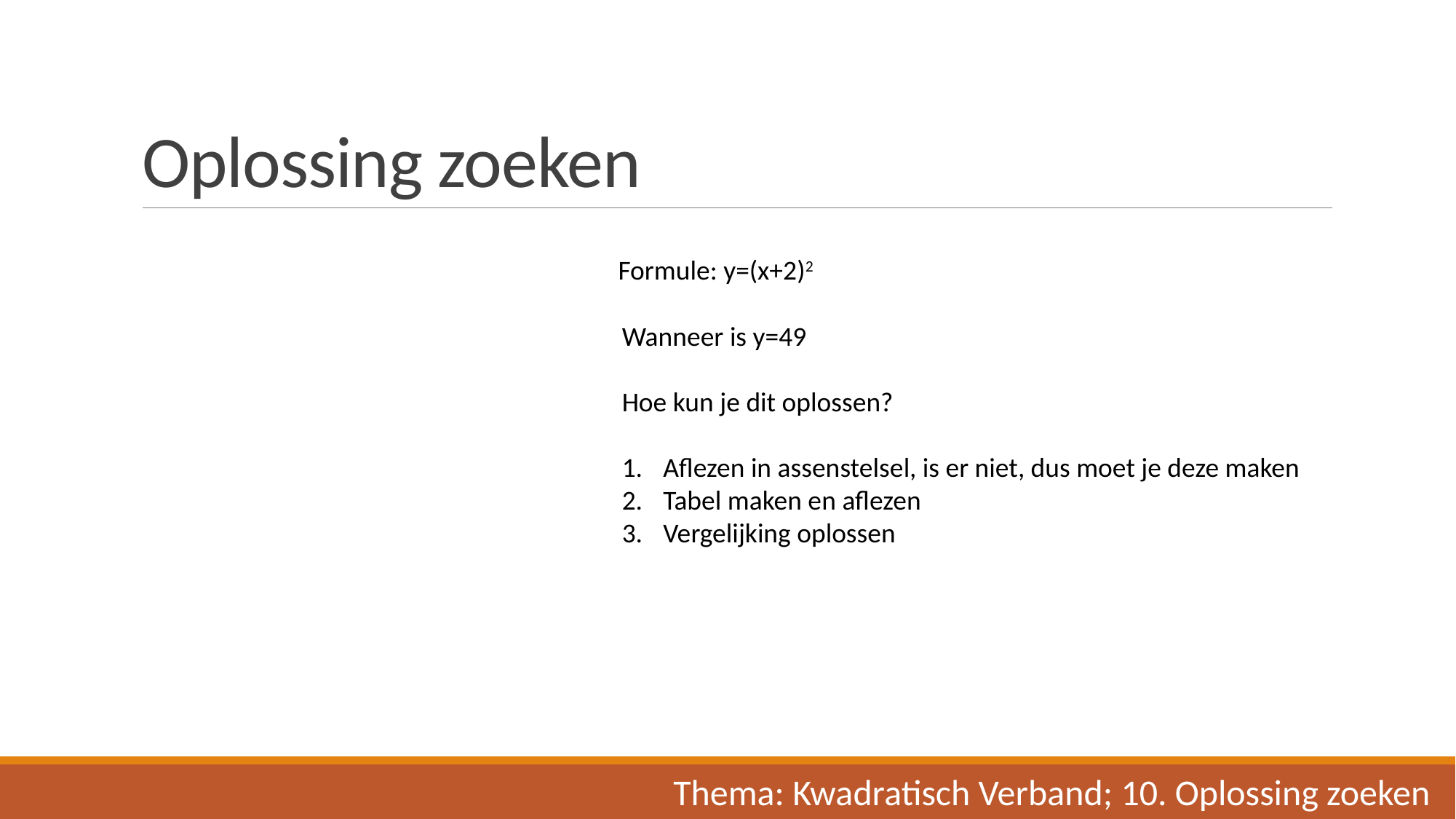

# Oplossing zoeken
Formule: y=(x+2)2

Wanneer is y=49

Hoe kun je dit oplossen?

Aflezen in assenstelsel, is er niet, dus moet je deze maken
Tabel maken en aflezen
Vergelijking oplossen
Thema: Kwadratisch Verband; 10. Oplossing zoeken